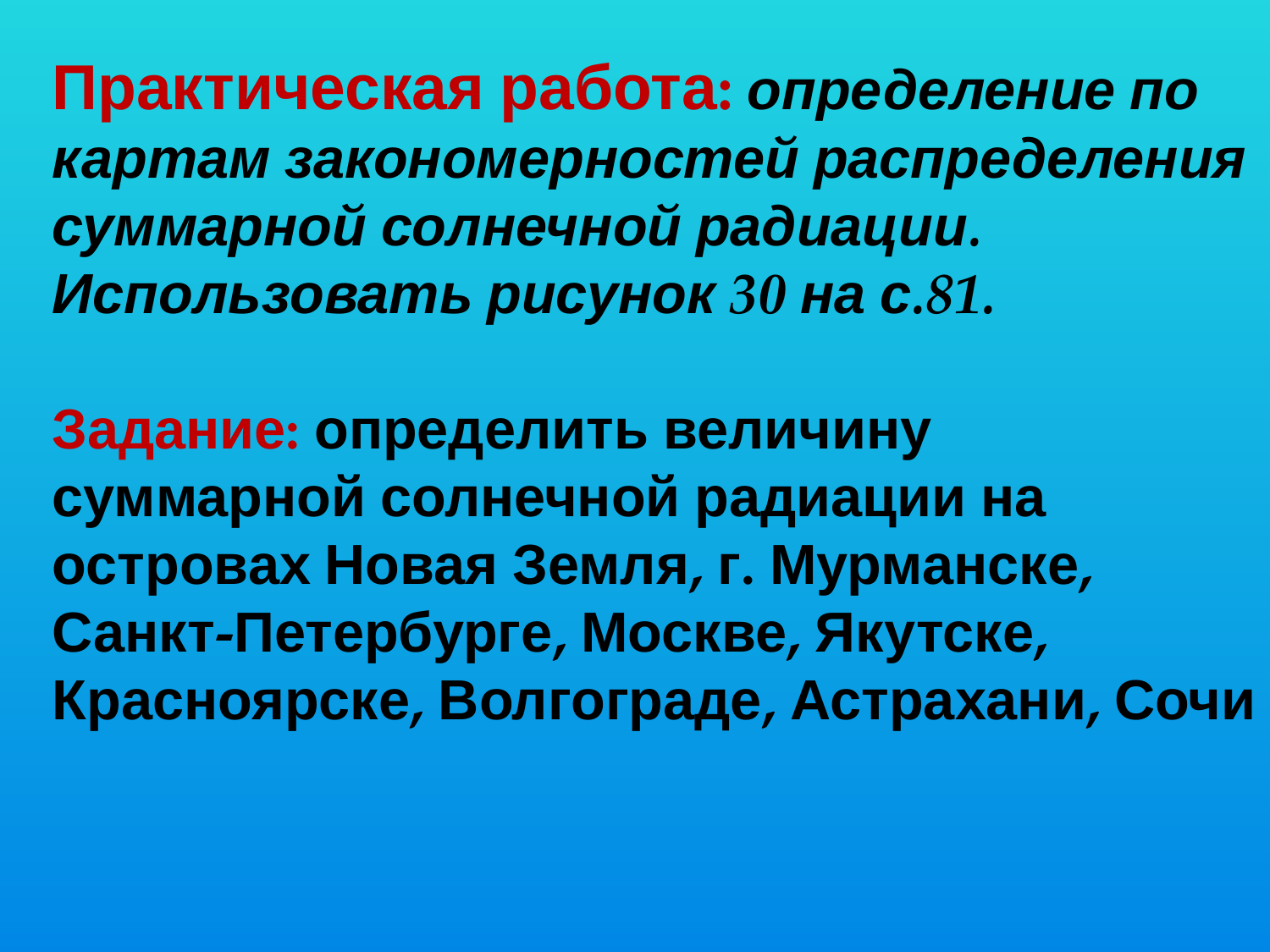

Практическая работа: определение по картам закономерностей распределения суммарной солнечной радиации. Использовать рисунок 30 на с.81.

Задание: определить величину суммарной солнечной радиации на островах Новая Земля, г. Мурманске, Санкт-Петербурге, Москве, Якутске, Красноярске, Волгограде, Астрахани, Сочи